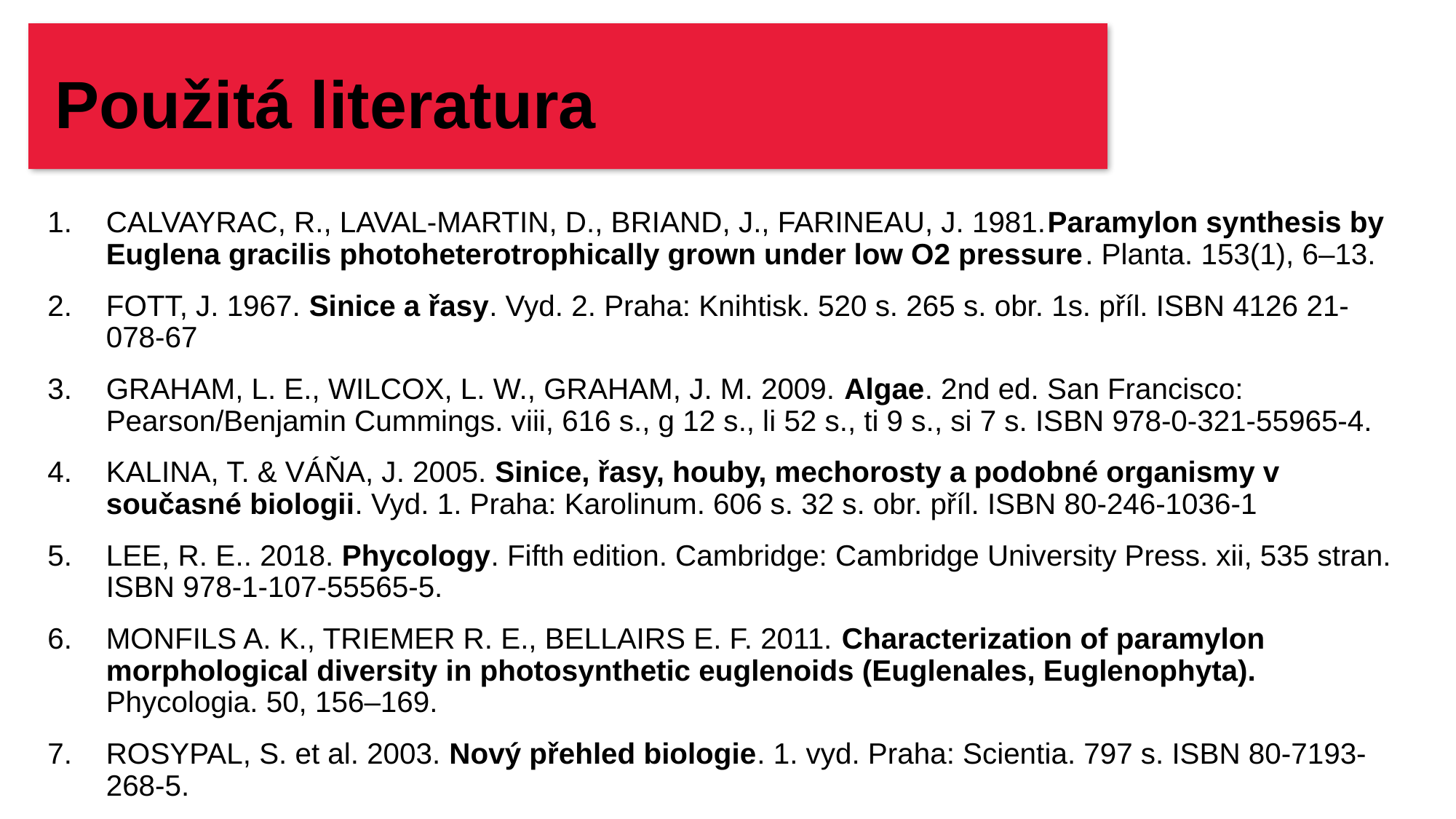

# Použitá literatura
CALVAYRAC, R., LAVAL-MARTIN, D., BRIAND, J., FARINEAU, J. 1981.Paramylon synthesis by Euglena gracilis photoheterotrophically grown under low O2 pressure. Planta. 153(1), 6–13.
FOTT, J. 1967. Sinice a řasy. Vyd. 2. Praha: Knihtisk. 520 s. 265 s. obr. 1s. příl. ISBN 4126 21-078-67
GRAHAM, L. E., WILCOX, L. W., GRAHAM, J. M. 2009. Algae. 2nd ed. San Francisco: Pearson/Benjamin Cummings. viii, 616 s., g 12 s., li 52 s., ti 9 s., si 7 s. ISBN 978-0-321-55965-4.
KALINA, T. & VÁŇA, J. 2005. Sinice, řasy, houby, mechorosty a podobné organismy v současné biologii. Vyd. 1. Praha: Karolinum. 606 s. 32 s. obr. příl. ISBN 80-246-1036-1
LEE, R. E.. 2018. Phycology. Fifth edition. Cambridge: Cambridge University Press. xii, 535 stran. ISBN 978-1-107-55565-5.
MONFILS A. K., TRIEMER R. E., BELLAIRS E. F. 2011. Characterization of paramylon morphological diversity in photosynthetic euglenoids (Euglenales, Euglenophyta). Phycologia. 50, 156–169.
ROSYPAL, S. et al. 2003. Nový přehled biologie. 1. vyd. Praha: Scientia. 797 s. ISBN 80-7193-268-5.